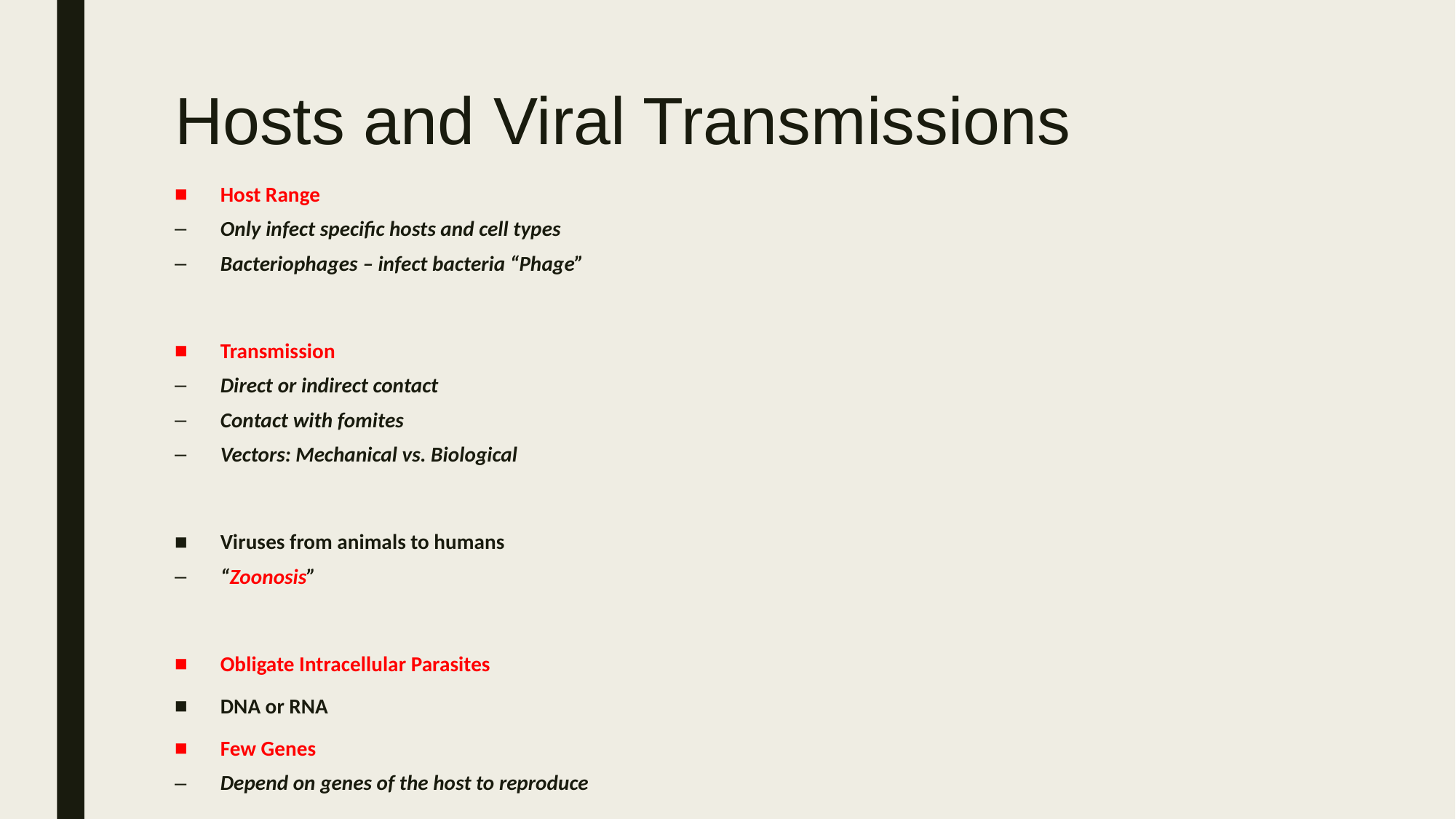

# Hosts and Viral Transmissions
Host Range
Only infect specific hosts and cell types
Bacteriophages – infect bacteria “Phage”

Transmission
Direct or indirect contact
Contact with fomites
Vectors: Mechanical vs. Biological

Viruses from animals to humans
“Zoonosis”

Obligate Intracellular Parasites
DNA or RNA
Few Genes
Depend on genes of the host to reproduce